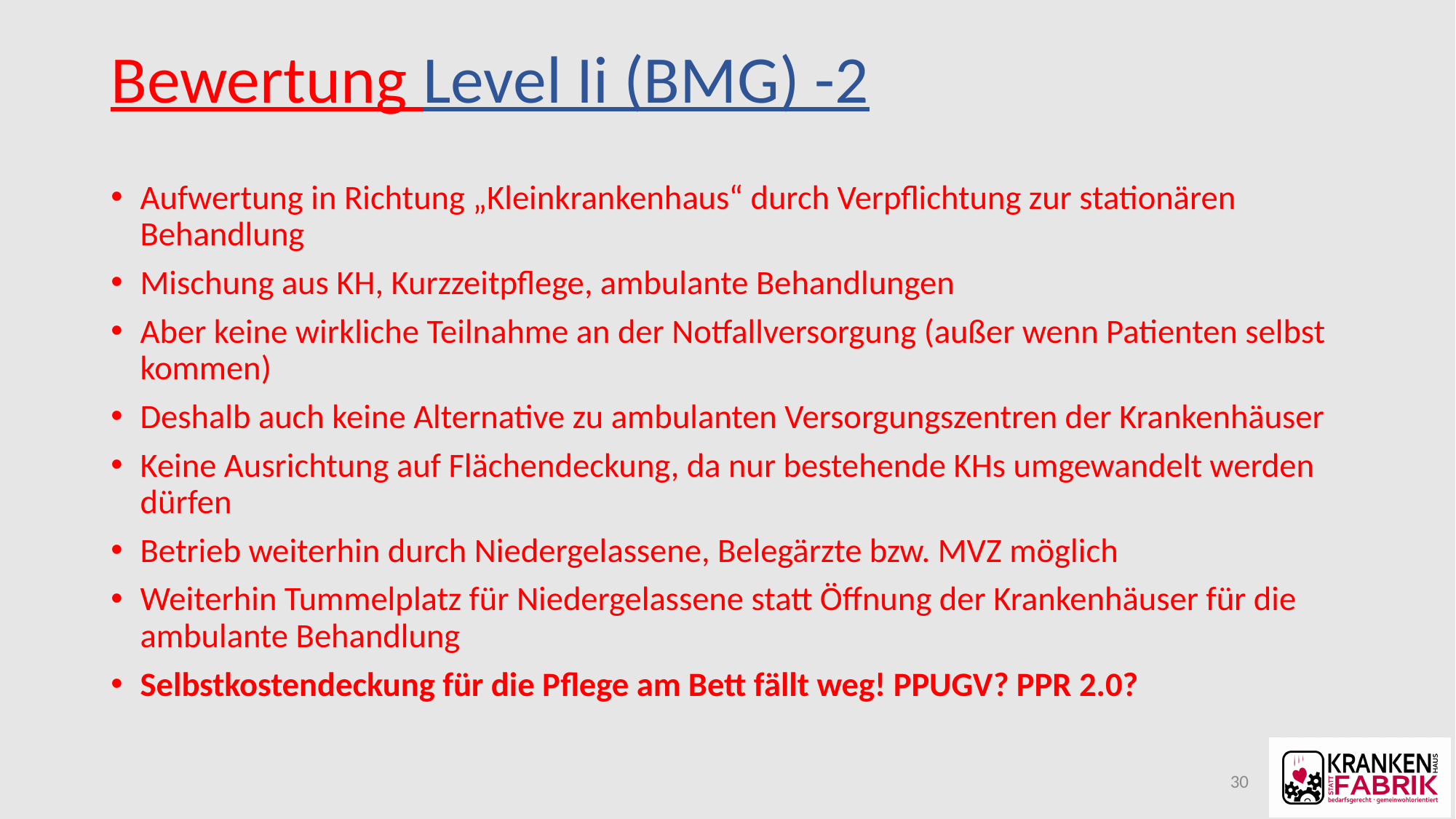

# Bewertung Level Ii (BMG) -2
Aufwertung in Richtung „Kleinkrankenhaus“ durch Verpflichtung zur stationären Behandlung
Mischung aus KH, Kurzzeitpflege, ambulante Behandlungen
Aber keine wirkliche Teilnahme an der Notfallversorgung (außer wenn Patienten selbst kommen)
Deshalb auch keine Alternative zu ambulanten Versorgungszentren der Krankenhäuser
Keine Ausrichtung auf Flächendeckung, da nur bestehende KHs umgewandelt werden dürfen
Betrieb weiterhin durch Niedergelassene, Belegärzte bzw. MVZ möglich
Weiterhin Tummelplatz für Niedergelassene statt Öffnung der Krankenhäuser für die ambulante Behandlung
Selbstkostendeckung für die Pflege am Bett fällt weg! PPUGV? PPR 2.0?
30